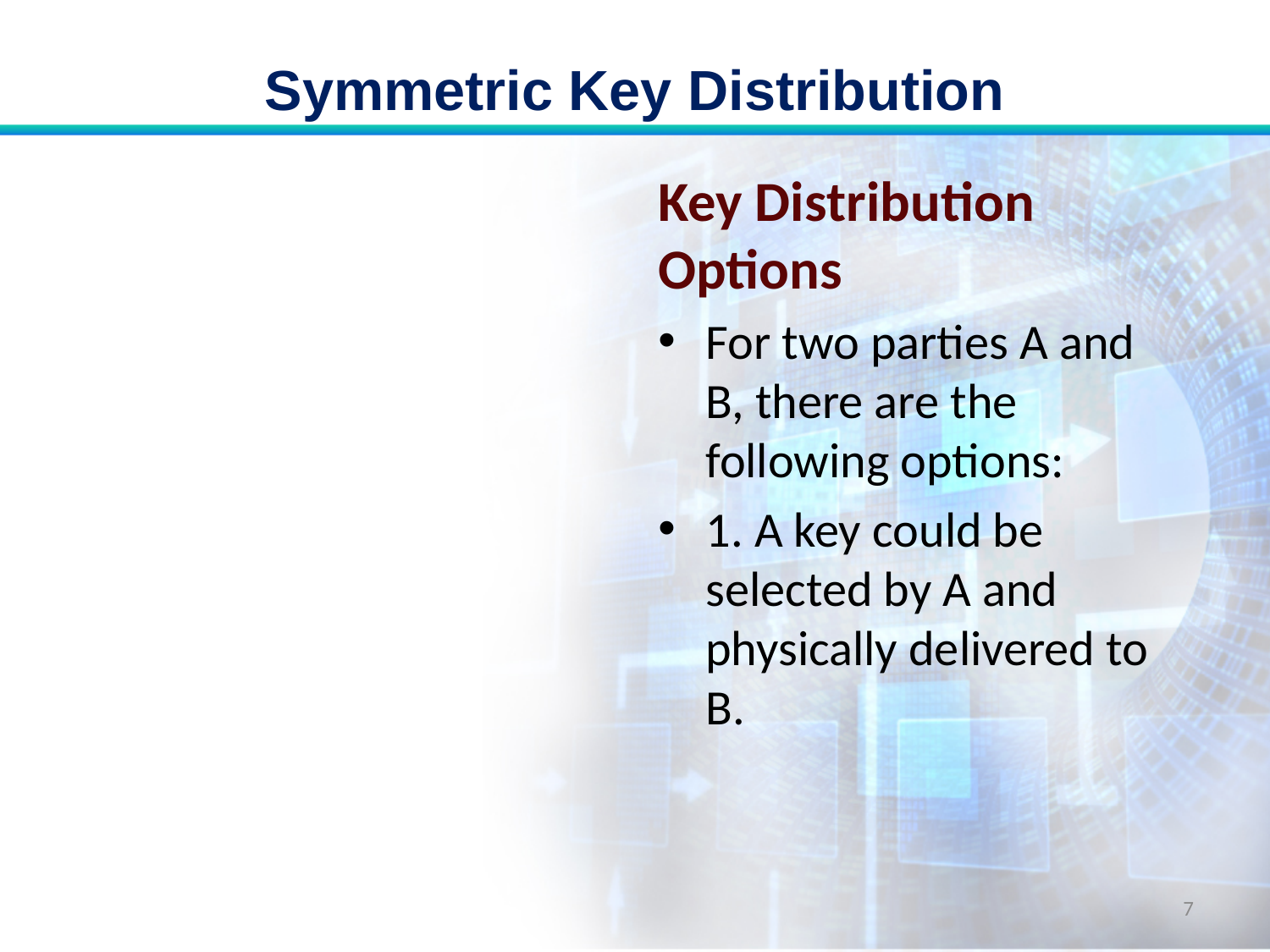

# Symmetric Key Distribution
Key Distribution Options
For two parties A and B, there are the following options:
1. A key could be selected by A and physically delivered to B.

7